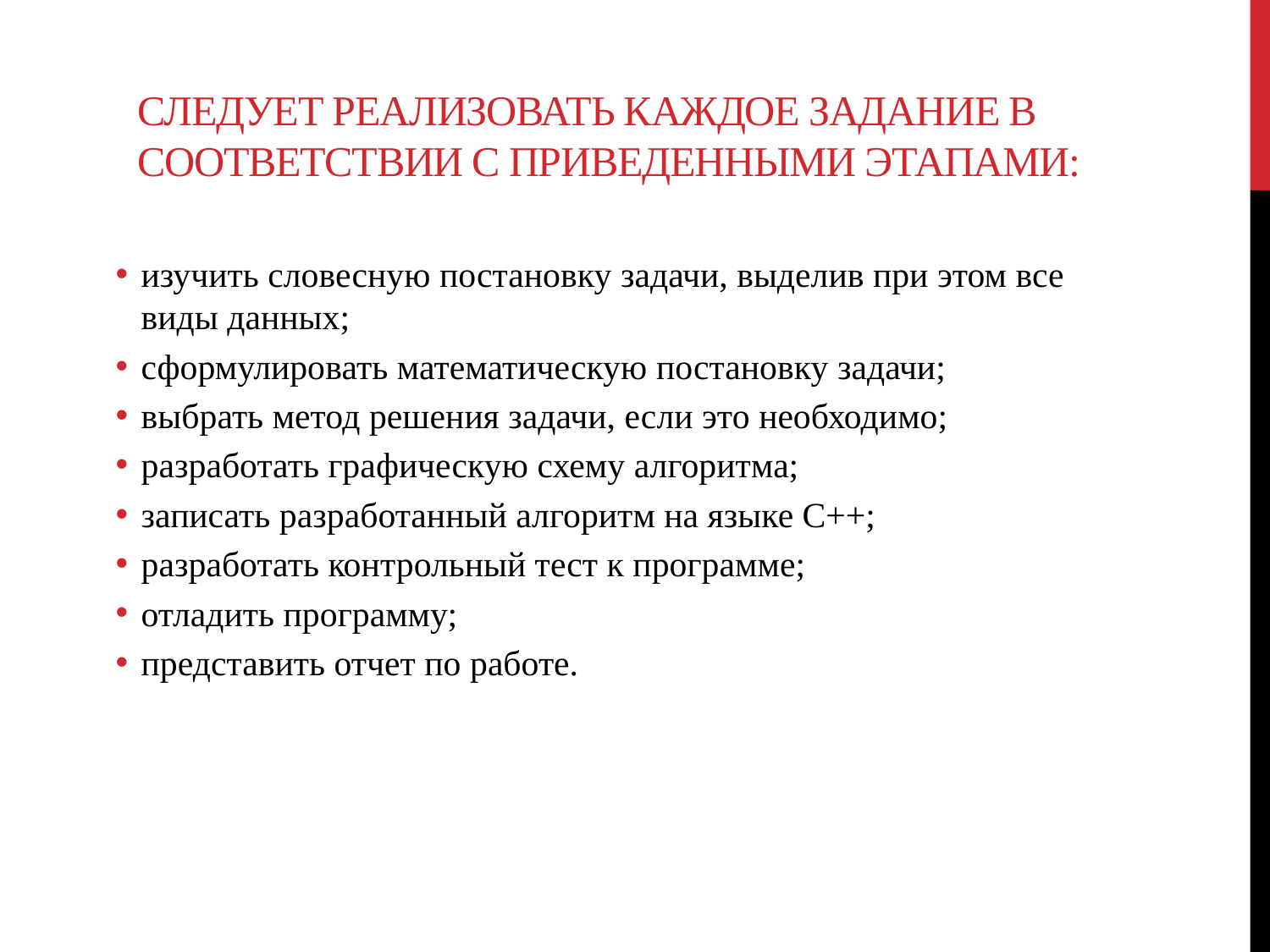

# Следует реализовать каждое задание в соответствии с приведенными этапами:
изучить словесную постановку задачи, выделив при этом все виды данных;
сформулировать математическую постановку задачи;
выбрать метод решения задачи, если это необходимо;
разработать графическую схему алгоритма;
записать разработанный алгоритм на языке С++;
разработать контрольный тест к программе;
отладить программу;
представить отчет по работе.